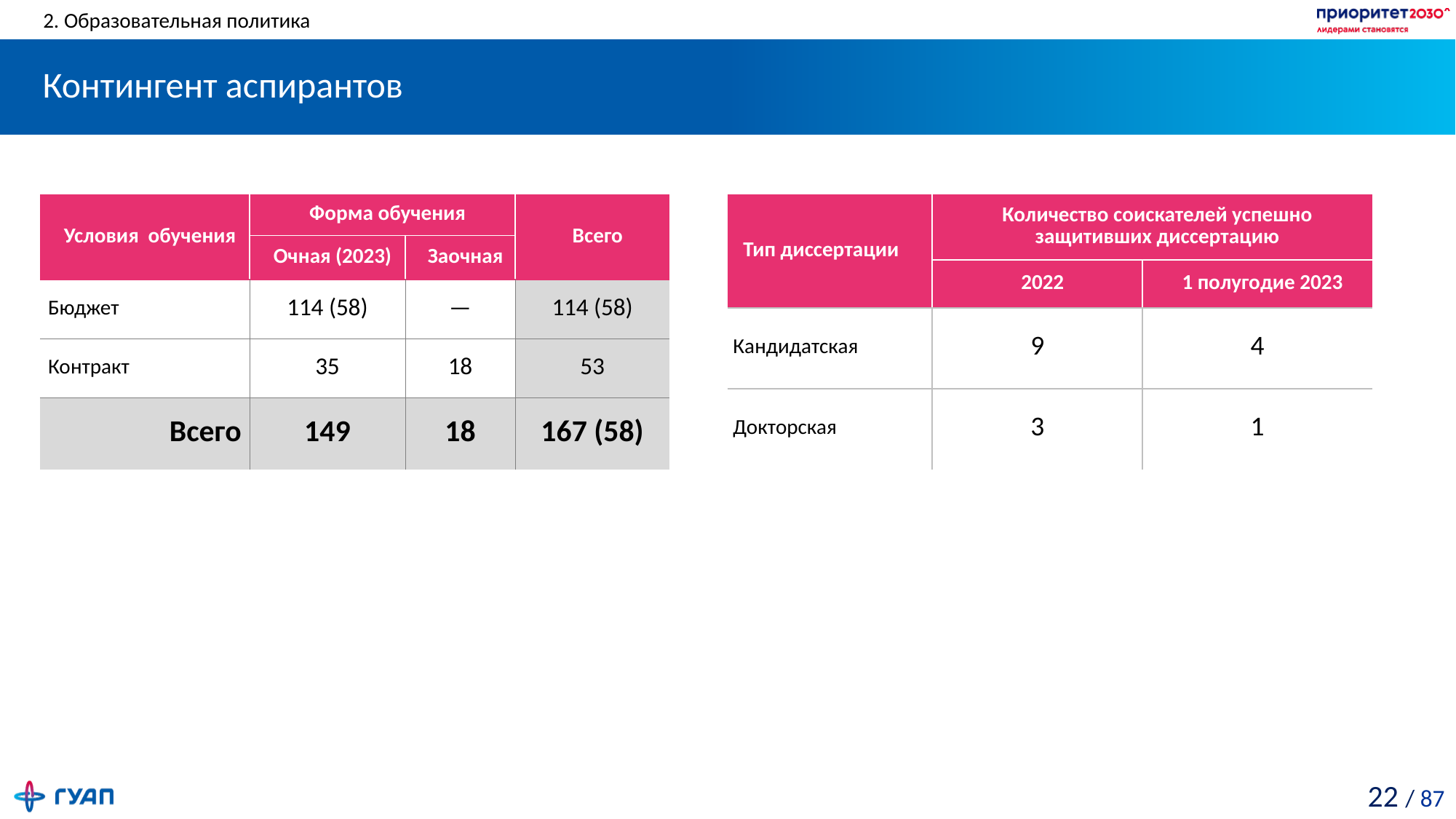

2. Образовательная политика
# Контингент аспирантов
| Условия обучения | Форма обучения |  | Всего |
| --- | --- | --- | --- |
|  | Очная (2023) | Заочная |  |
| Бюджет | 114 (58) | — | 114 (58) |
| Контракт | 35 | 18 | 53 |
| Всего | 149 | 18 | 167 (58) |
| Тип диссертации | Количество соискателей успешно защитивших диссертацию |  |
| --- | --- | --- |
|  | 2022 | 1 полугодие 2023 |
| Кандидатская | 9 | 4 |
| Докторская | 3 | 1 |